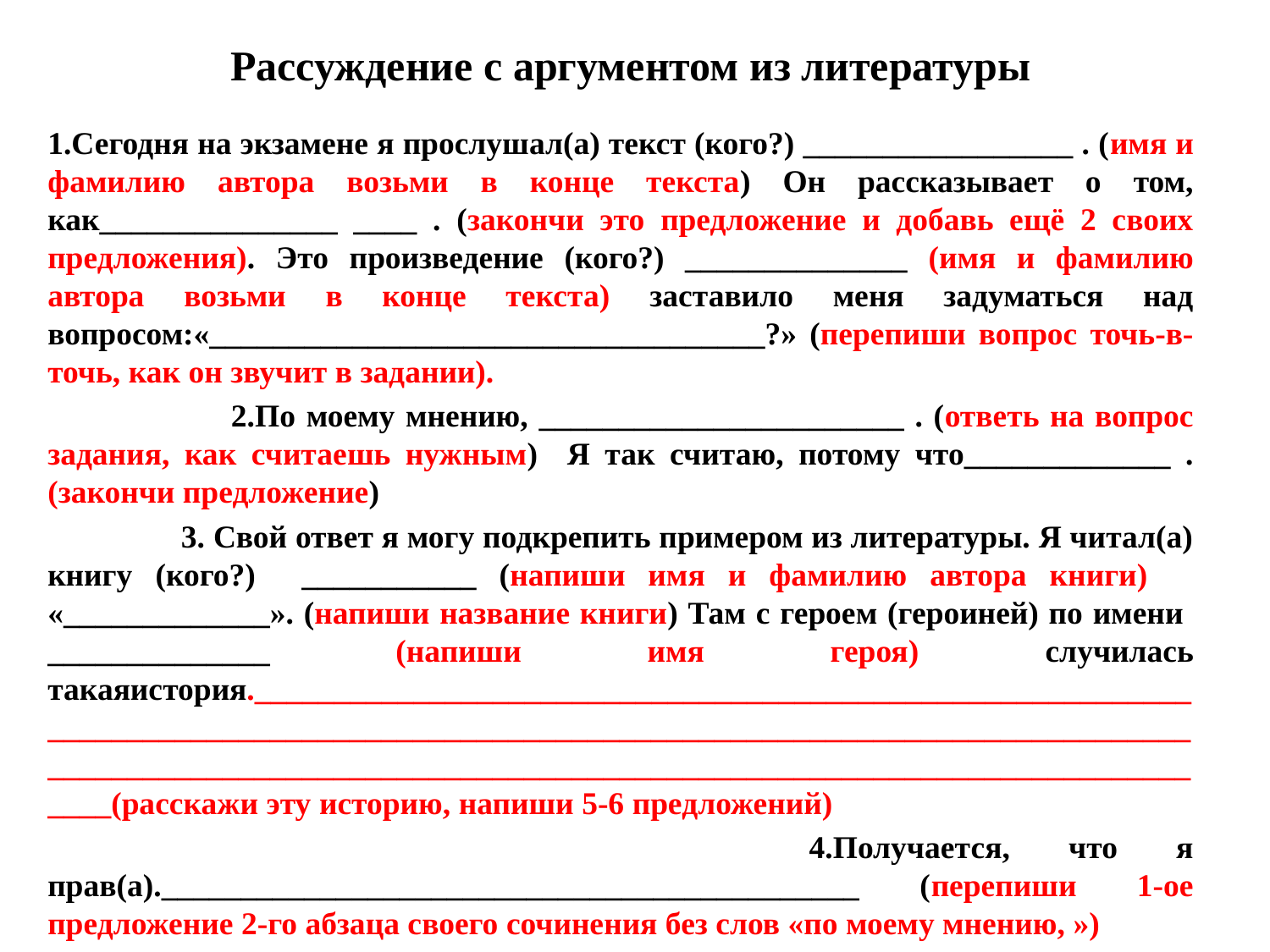

# Рассуждение с аргументом из литературы
1.Сегодня на экзамене я прослушал(а) текст (кого?) _________________ . (имя и фамилию автора возьми в конце текста) Он рассказывает о том, как_______________ ____ . (закончи это предложение и добавь ещё 2 своих предложения). Это произведение (кого?) ______________ (имя и фамилию автора возьми в конце текста) заставило меня задуматься над вопросом:«___________________________________?» (перепиши вопрос точь-в-точь, как он звучит в задании).
                 2.По моему мнению, _______________________ . (ответь на вопрос задания, как считаешь нужным)  Я так считаю, потому что_____________ . (закончи предложение)
                3. Свой ответ я могу подкрепить примером из литературы. Я читал(а) книгу (кого?)  ___________ (напиши имя и фамилию автора книги)   «_____________». (напиши название книги) Там с героем (героиней) по имени  ______________ (напиши имя героя) случилась такаяистория._______________________________________________________________________________________________________________________________________________________________________________________________________________(расскажи эту историю, напиши 5-6 предложений)
             4.Получается, что я прав(а).____________________________________________ (перепиши 1-ое предложение 2-го абзаца своего сочинения без слов «по моему мнению, »)